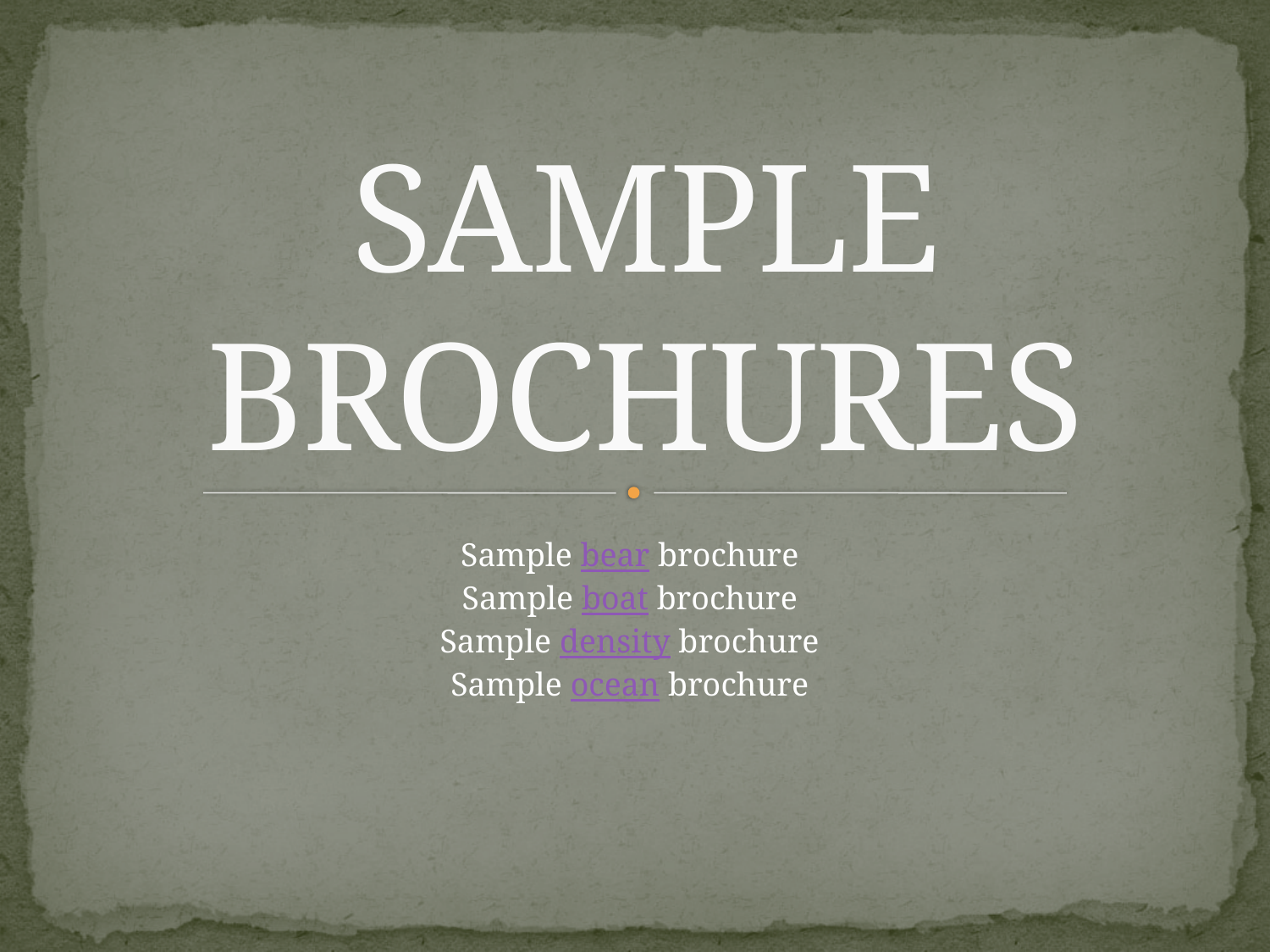

# SAMPLE BROCHURES
Sample bear brochure
Sample boat brochure
Sample density brochure
Sample ocean brochure